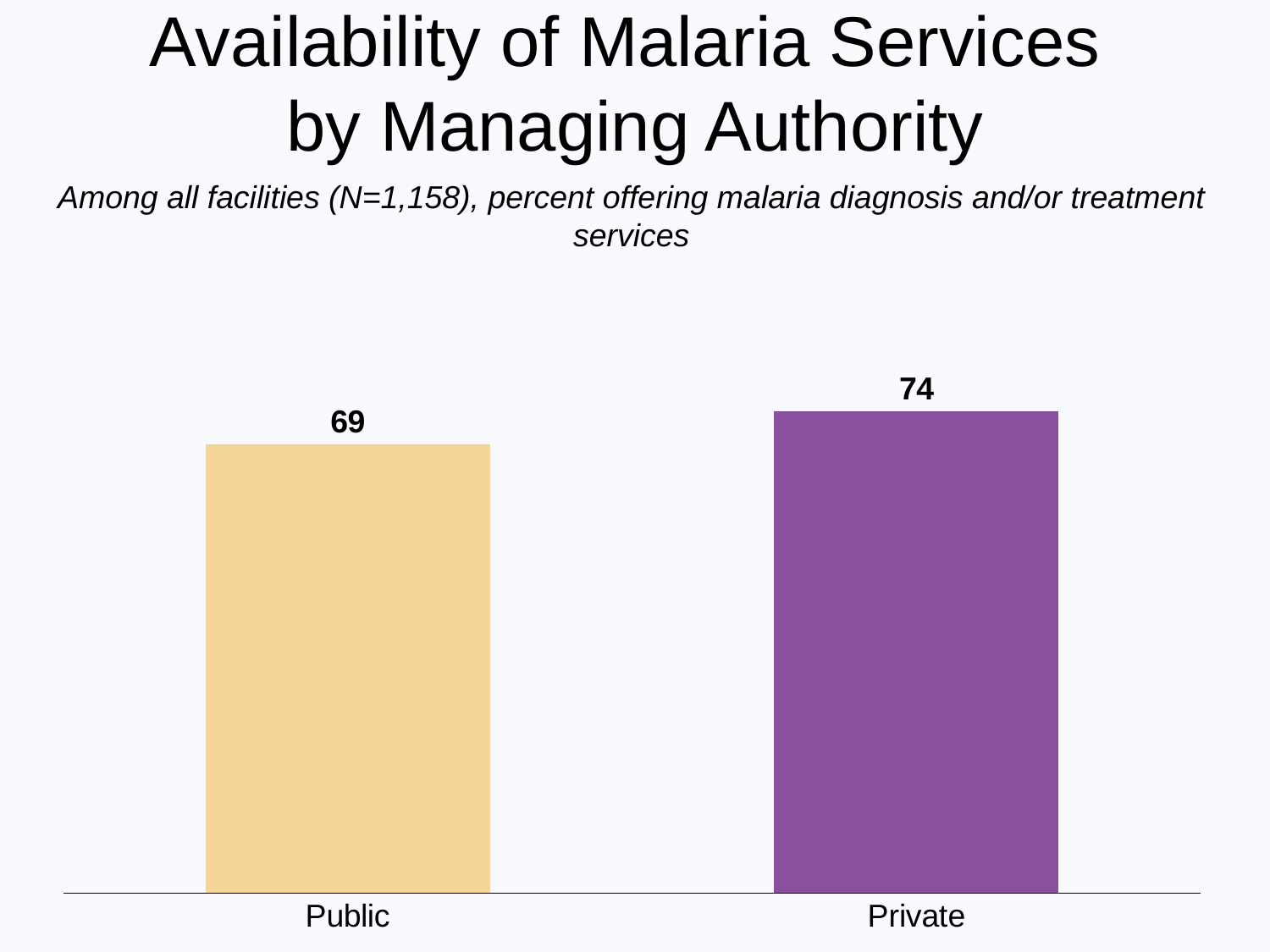

Availability of Malaria Services
by Managing Authority
Among all facilities (N=1,158), percent offering malaria diagnosis and/or treatment services

### Chart

| Category | Malaria |
|---|---|
| Public | 69.0 |
| Private | 74.0 |